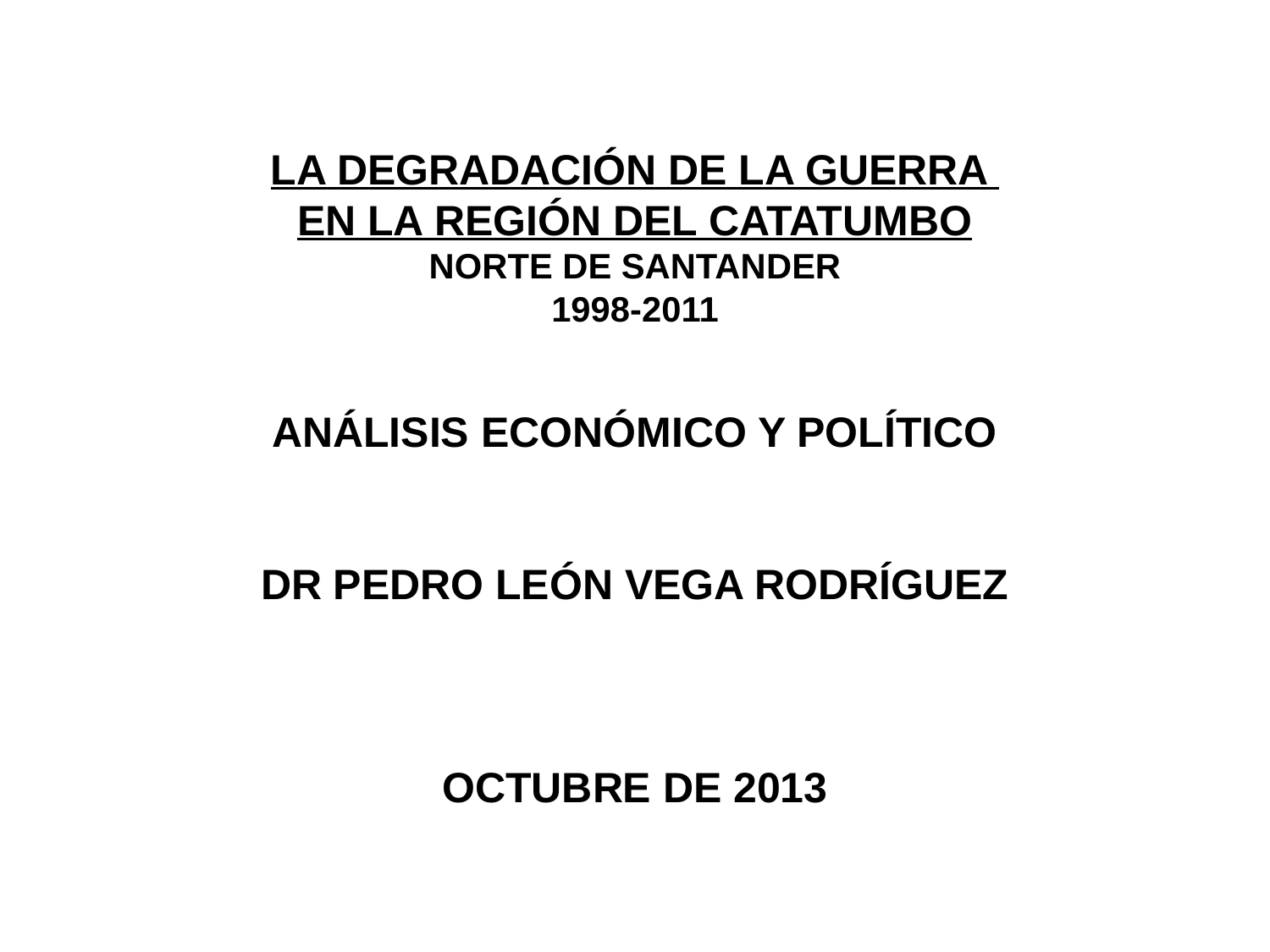

LA DEGRADACIÓN DE LA GUERRA
EN LA REGIÓN DEL CATATUMBO
NORTE DE SANTANDER
1998-2011

ANÁLISIS ECONÓMICO Y POLÍTICO

DR PEDRO LEÓN VEGA RODRÍGUEZ

OCTUBRE DE 2013